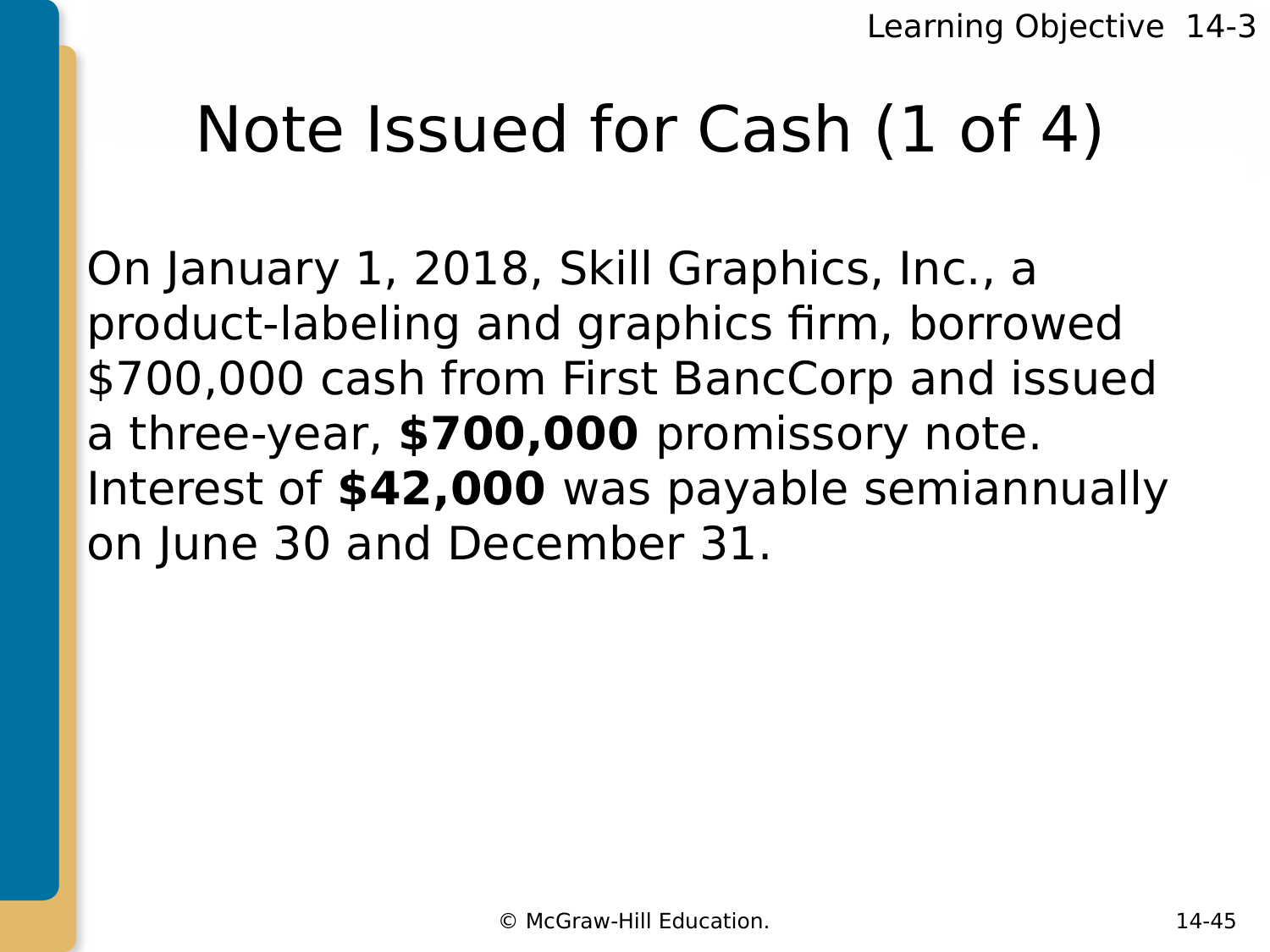

Learning Objective  14-3
# Note Issued for Cash (1 of 4)
On January 1, 2018, Skill Graphics, Inc., a product-labeling and graphics firm, borrowed $700,000 cash from First BancCorp and issued a three-year, $700,000 promissory note. Interest of $42,000 was payable semiannually on June 30 and December 31.